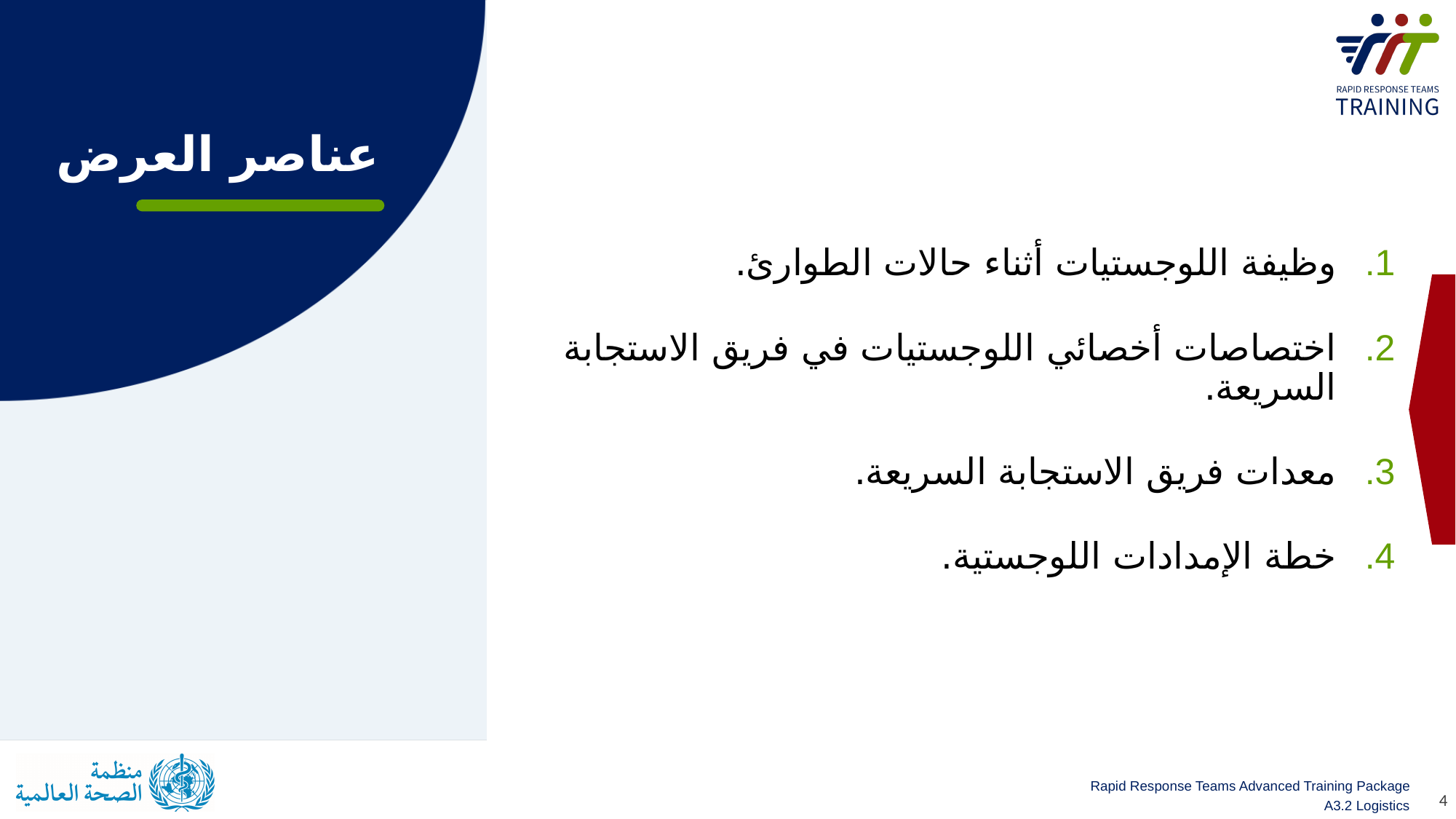

وظيفة اللوجستيات أثناء حالات الطوارئ.

اختصاصات أخصائي اللوجستيات في فريق الاستجابة السريعة.

معدات فريق الاستجابة السريعة.

خطة الإمدادات اللوجستية.

عناصر العرض

4